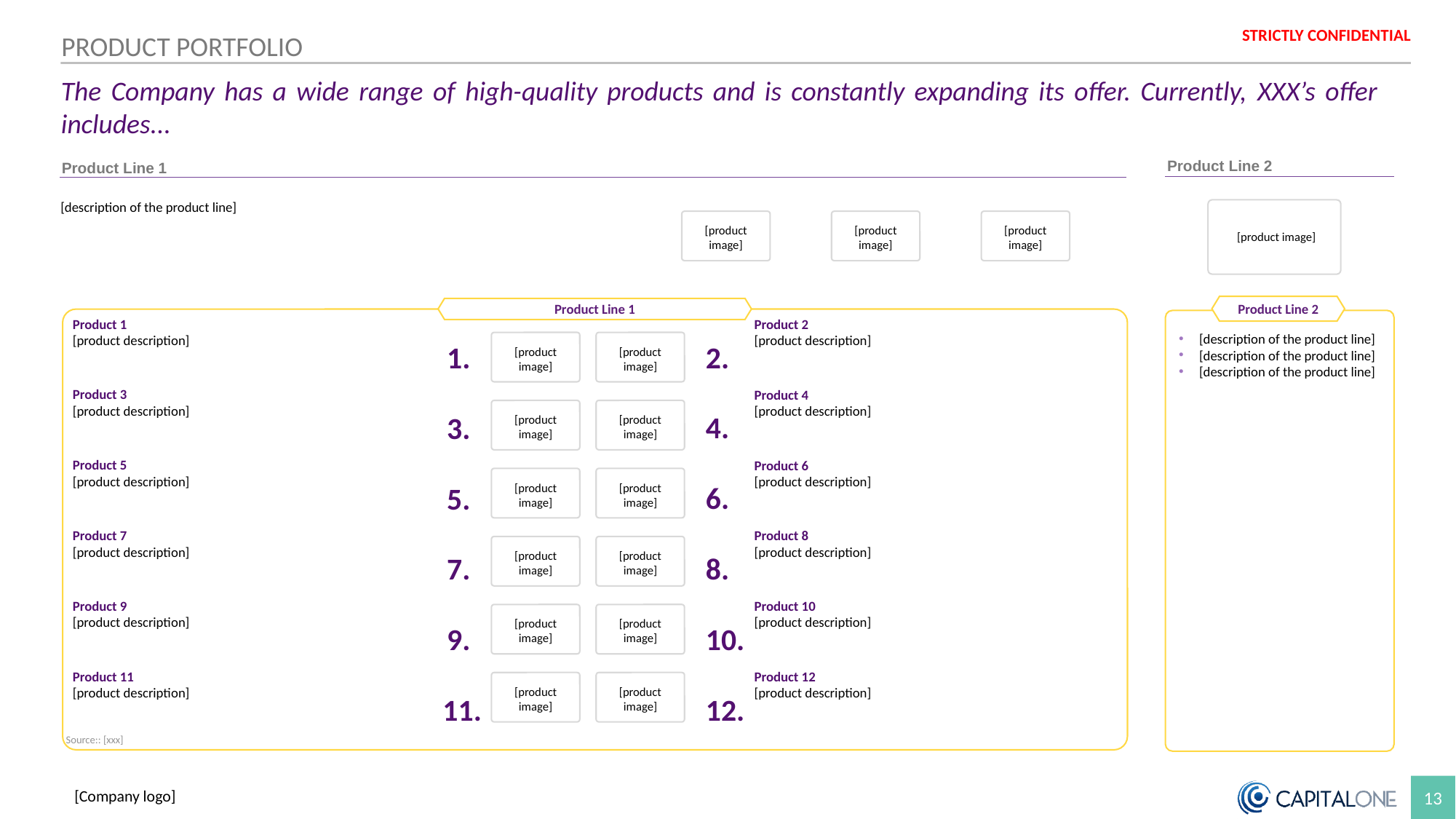

Product Line 1

Colour palette

PRODUCT PORTFOLIO
The Company has a wide range of high-quality products and is constantly expanding its offer. Currently, XXX’s offer includes...

Product Line 2
Product Line 1
[description of the product line]

[product image]

[product image]

[product image]

[product image]
[description of the product line]
[description of the product line]
[description of the product line]

Product Line 2
Product 1
[product description]
1.
Product 3
[product description]
3.
Product 5
[product description]
5.
Product 7
[product description]
7.
Product 9
[product description]
9.
Product 11
[product description]
11.
Product 2
[product description]
Product 4
[product description]
Product 6
[product description]
Product 8
[product description]
Product 10
[product description]
Product 12
[product description]
2.
4.
6.
8.
10.
12.

[product image]

[product image]

[product image]

[product image]

[product image]

[product image]

[product image]

[product image]

[product image]

[product image]

[product image]

[product image]
Source:: [xxx]